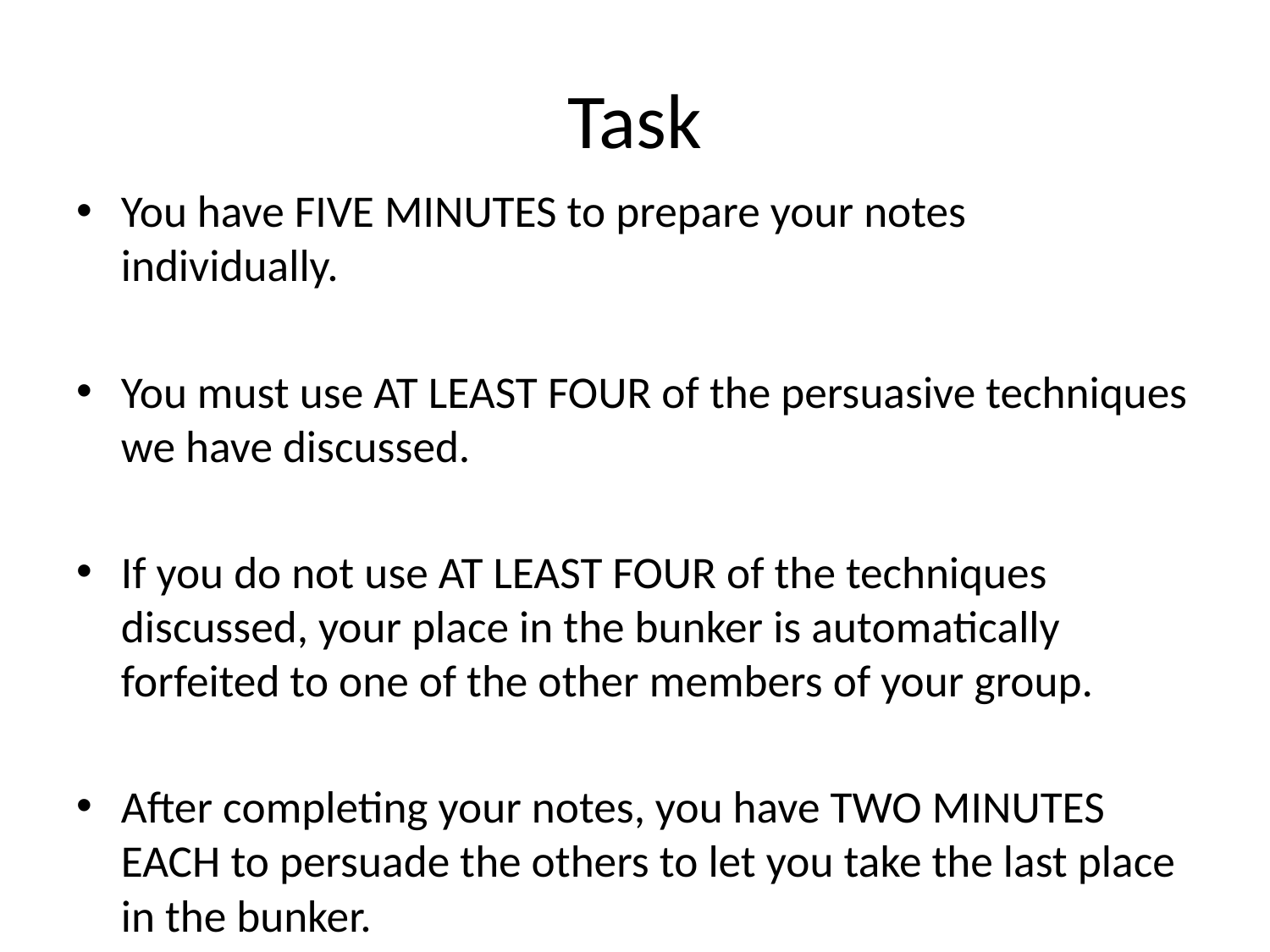

# Task
You have FIVE MINUTES to prepare your notes individually.

You must use AT LEAST FOUR of the persuasive techniques we have discussed.

If you do not use AT LEAST FOUR of the techniques discussed, your place in the bunker is automatically forfeited to one of the other members of your group.

After completing your notes, you have TWO MINUTES EACH to persuade the others to let you take the last place in the bunker.